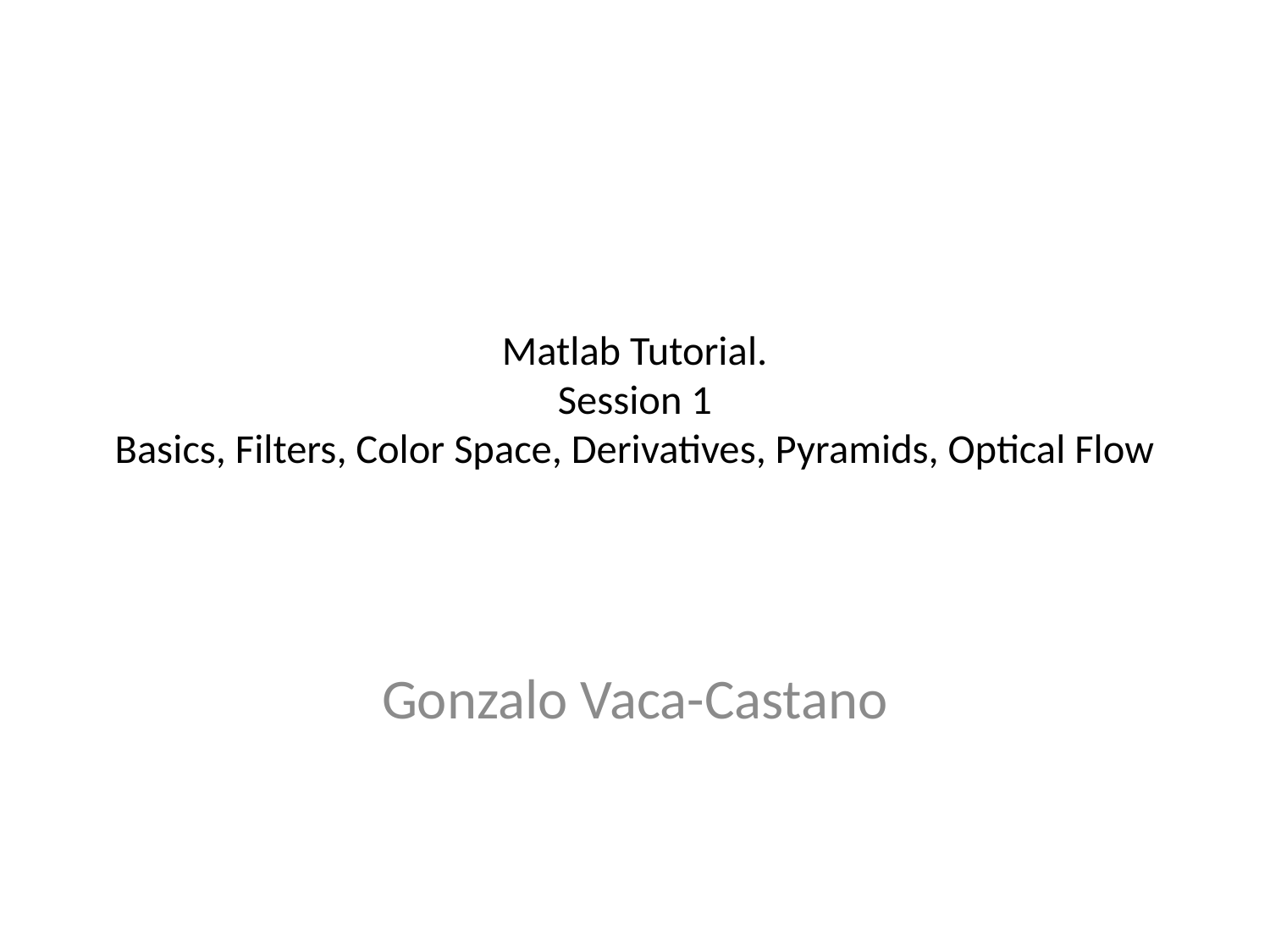

# Matlab Tutorial. Session 1 Basics, Filters, Color Space, Derivatives, Pyramids, Optical Flow
Gonzalo Vaca-Castano